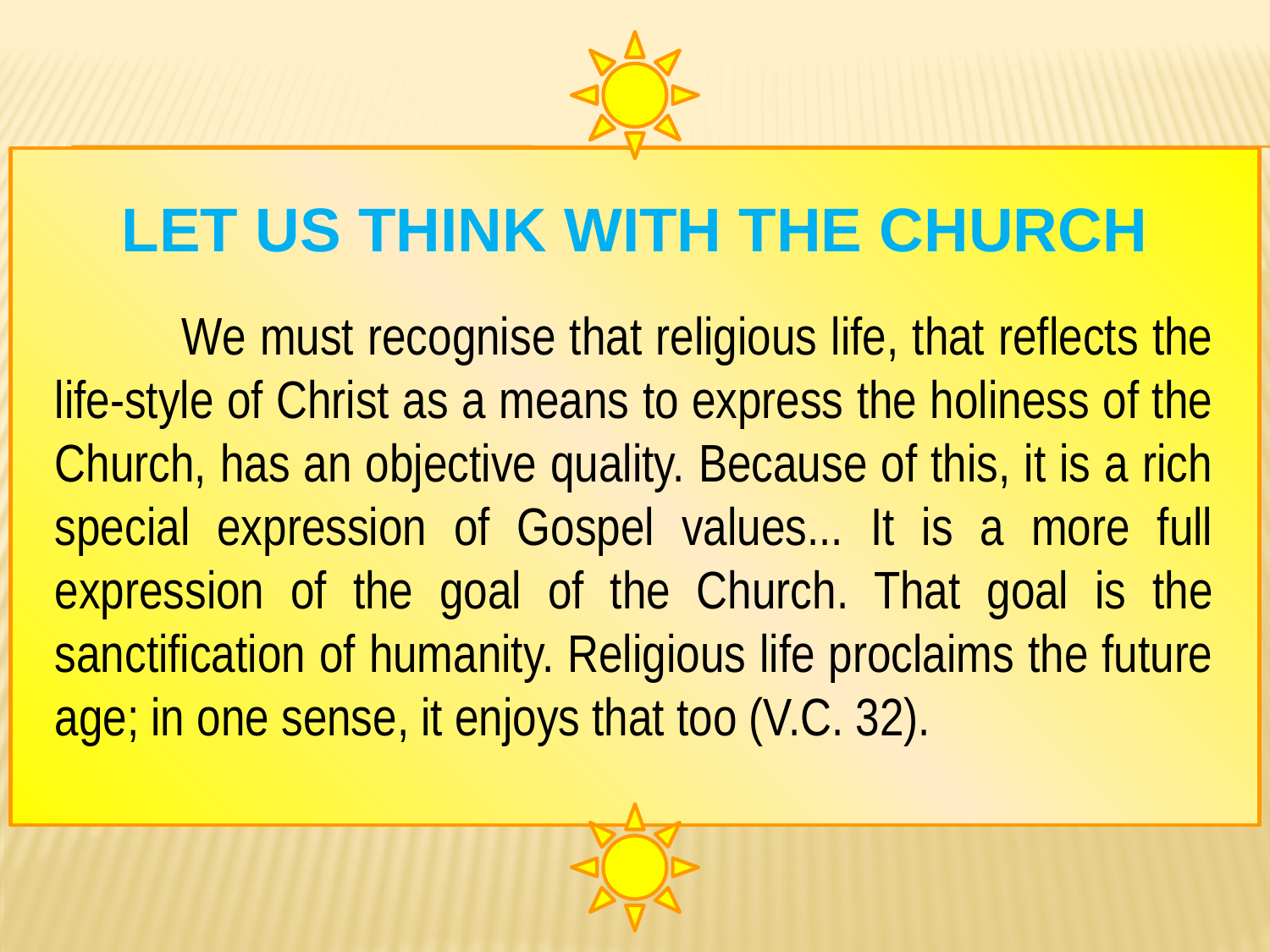

# Let us think with the Church
	We must recognise that religious life, that reflects the life-style of Christ as a means to express the holiness of the Church, has an objective quality. Because of this, it is a rich special expression of Gospel values... It is a more full expression of the goal of the Church. That goal is the sanctification of humanity. Religious life proclaims the future age; in one sense, it enjoys that too (V.C. 32).